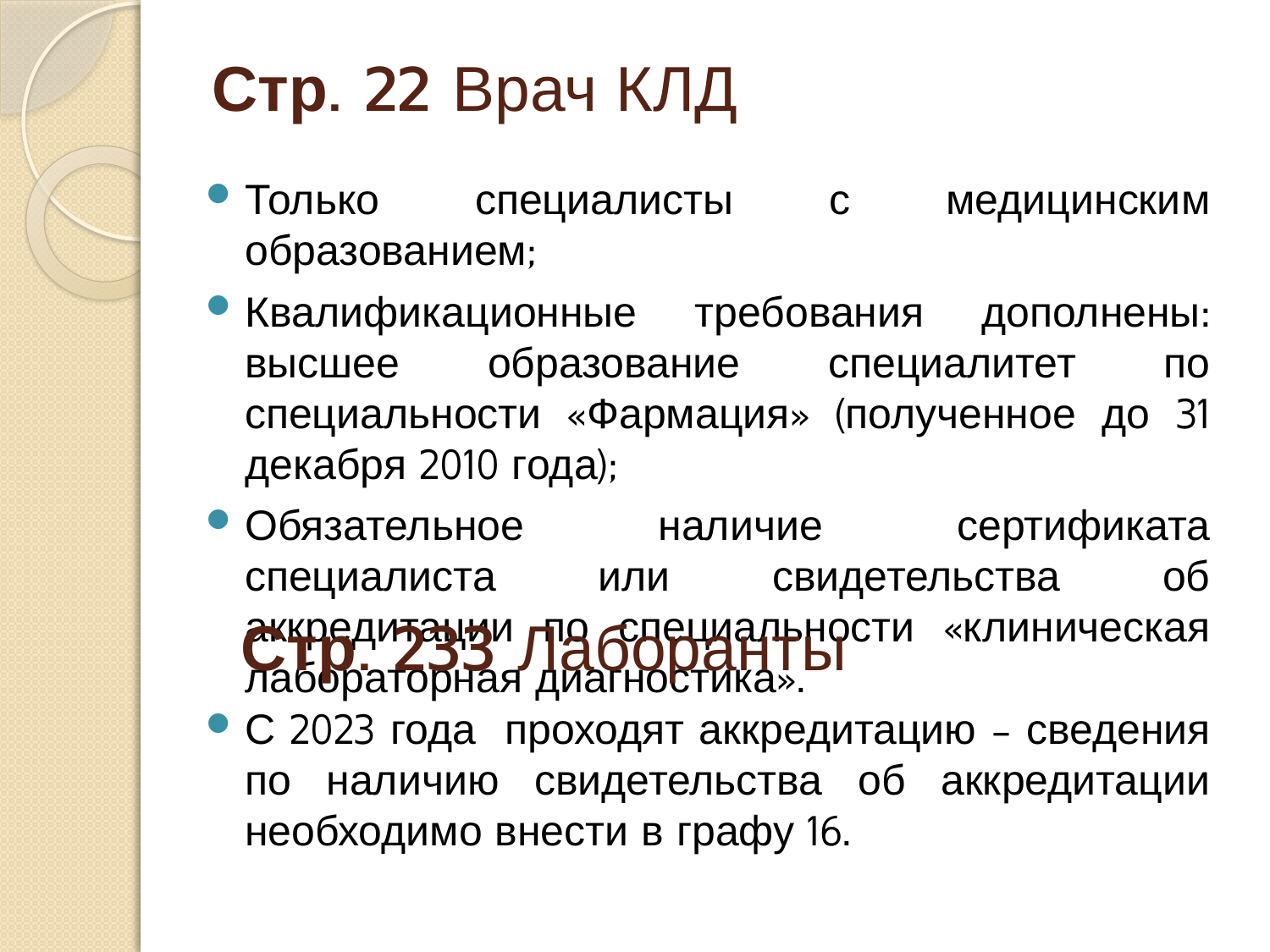

# Стр. 22 Врач КЛД
Только специалисты с медицинским образованием;
Квалификационные требования дополнены: высшее образование специалитет по специальности «Фармация» (полученное до 31 декабря 2010 года);
Обязательное наличие сертификата специалиста или свидетельства об аккредитации по специальности «клиническая лабораторная диагностика».

Стр. 233 Лаборанты
С 2023 года  проходят аккредитацию – сведения по наличию свидетельства об аккредитации необходимо внести в графу 16.